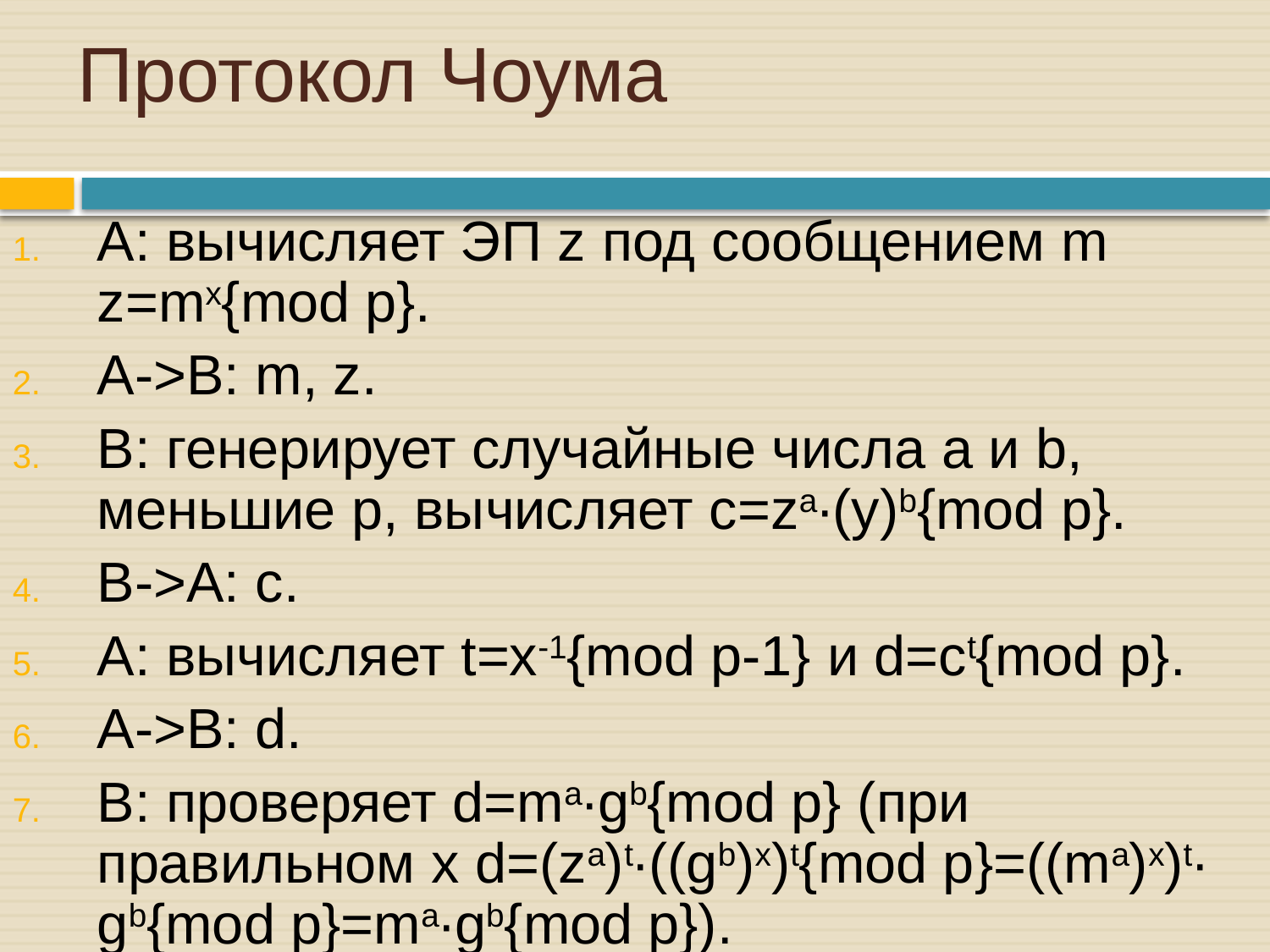

# Протокол Чоума
A: вычисляет ЭП z под сообщением m z=mx{mod p}.
A->B: m, z.
B: генерирует случайные числа a и b, меньшие p, вычисляет c=za∙(y)b{mod p}.
B->A: c.
A: вычисляет t=x-1{mod p-1} и d=ct{mod p}.
A->B: d.
B: проверяет d=ma∙gb{mod p} (при правильном x d=(za)t∙((gb)x)t{mod p}=((ma)x)t∙ gb{mod p}=ma∙gb{mod p}).